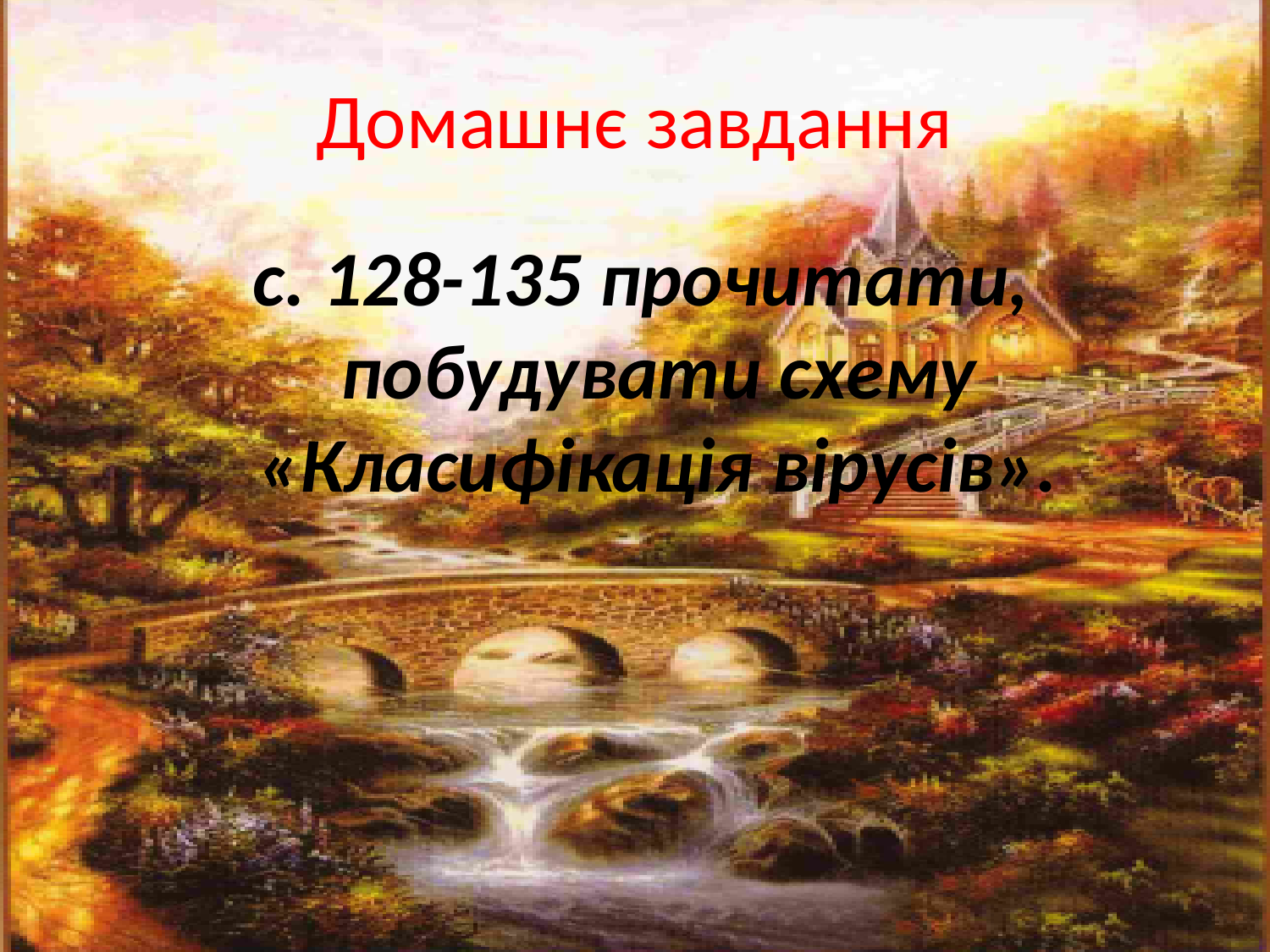

# Домашнє завдання
 с. 128-135 прочитати, побудувати схему «Класифікація вірусів».